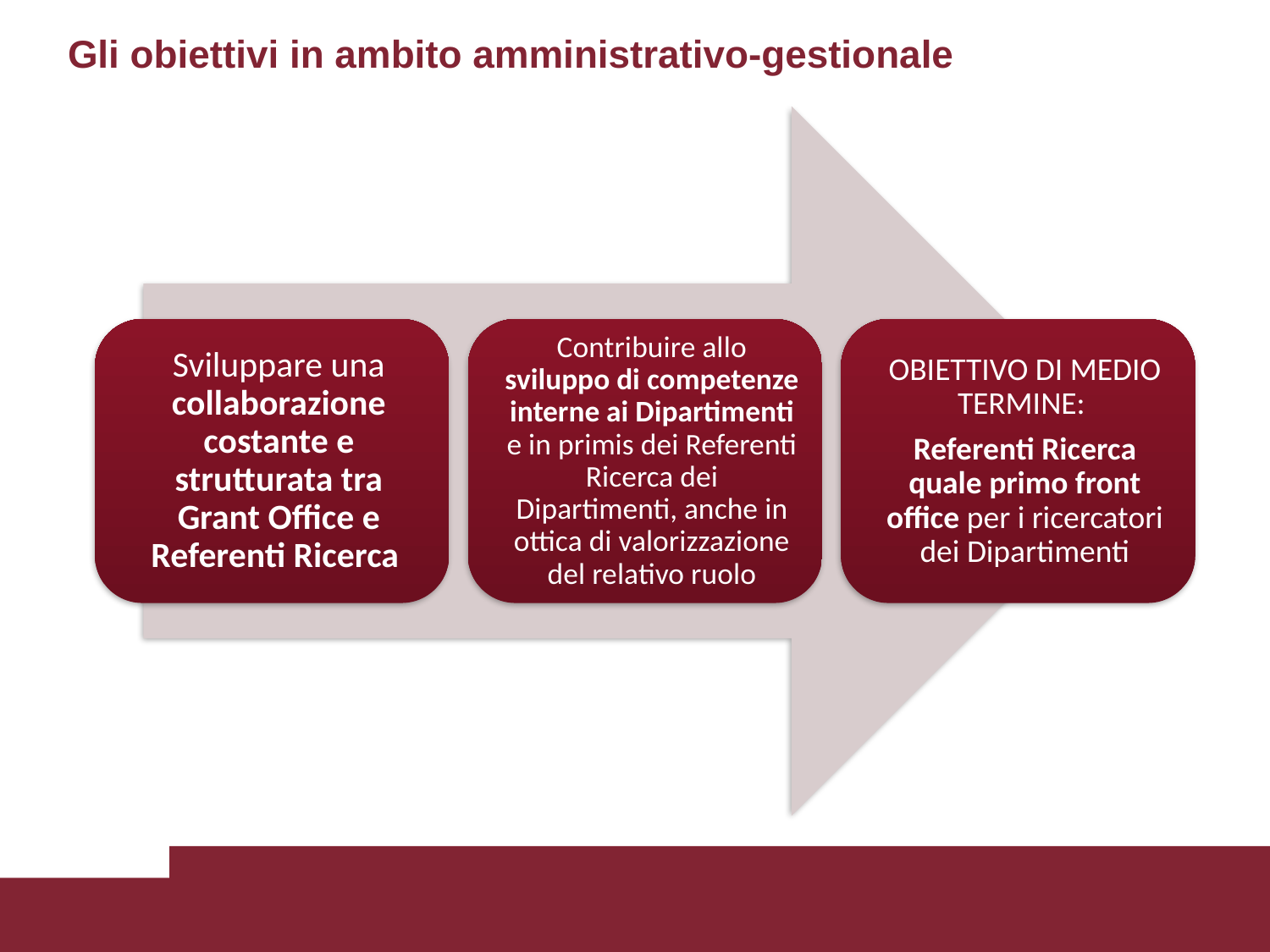

Gli obiettivi in ambito amministrativo-gestionale

Sviluppare una collaborazione costante e strutturata tra Grant Office e Referenti Ricerca
Contribuire allo sviluppo di competenze interne ai Dipartimenti e in primis dei Referenti Ricerca dei Dipartimenti, anche in ottica di valorizzazione del relativo ruolo
OBIETTIVO DI MEDIO TERMINE:
Referenti Ricerca quale primo front office per i ricercatori dei Dipartimenti